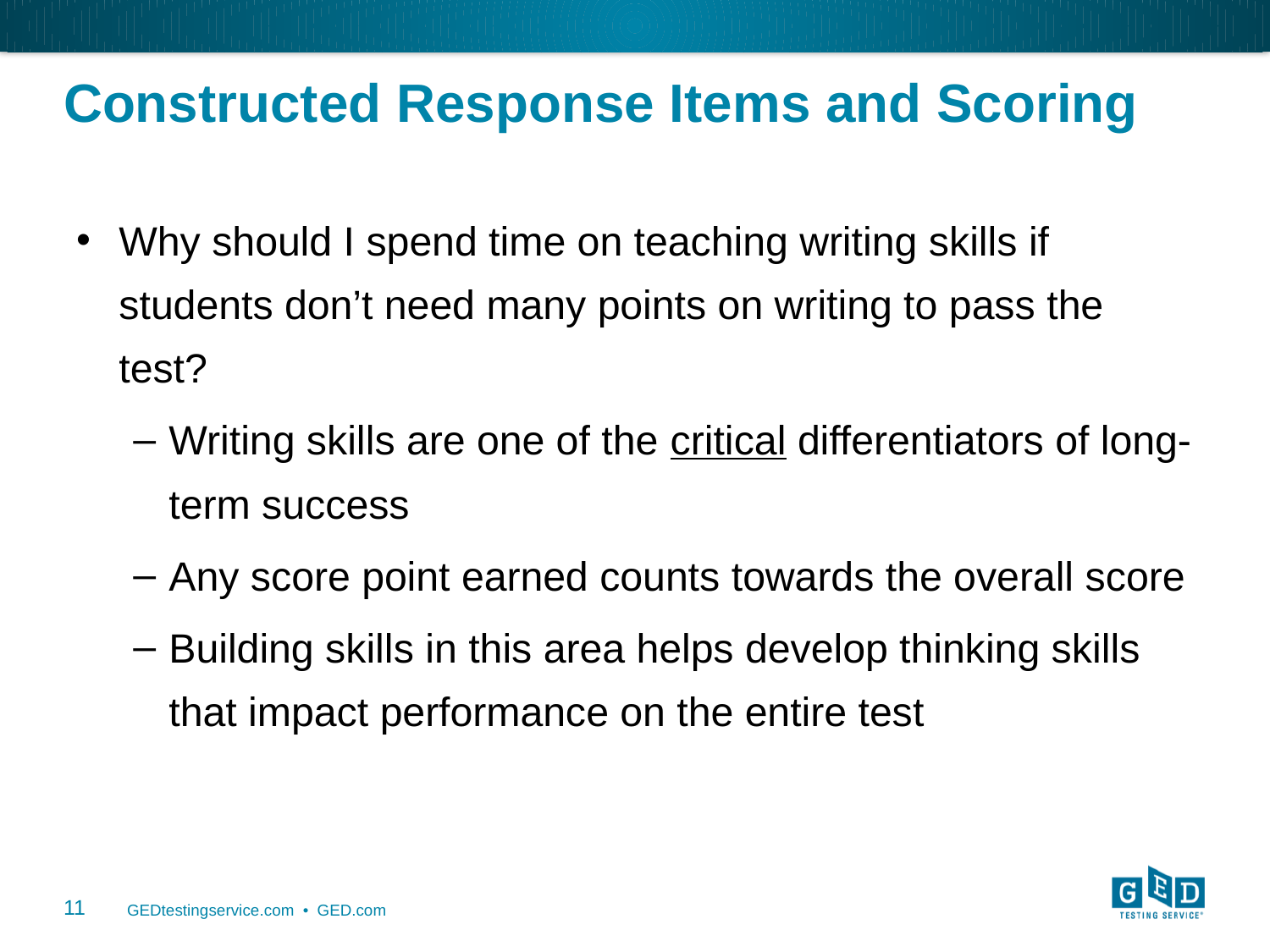

# Constructed Response Items and Scoring
Why should I spend time on teaching writing skills if students don’t need many points on writing to pass the test?
Writing skills are one of the critical differentiators of long-term success
Any score point earned counts towards the overall score
Building skills in this area helps develop thinking skills that impact performance on the entire test

11